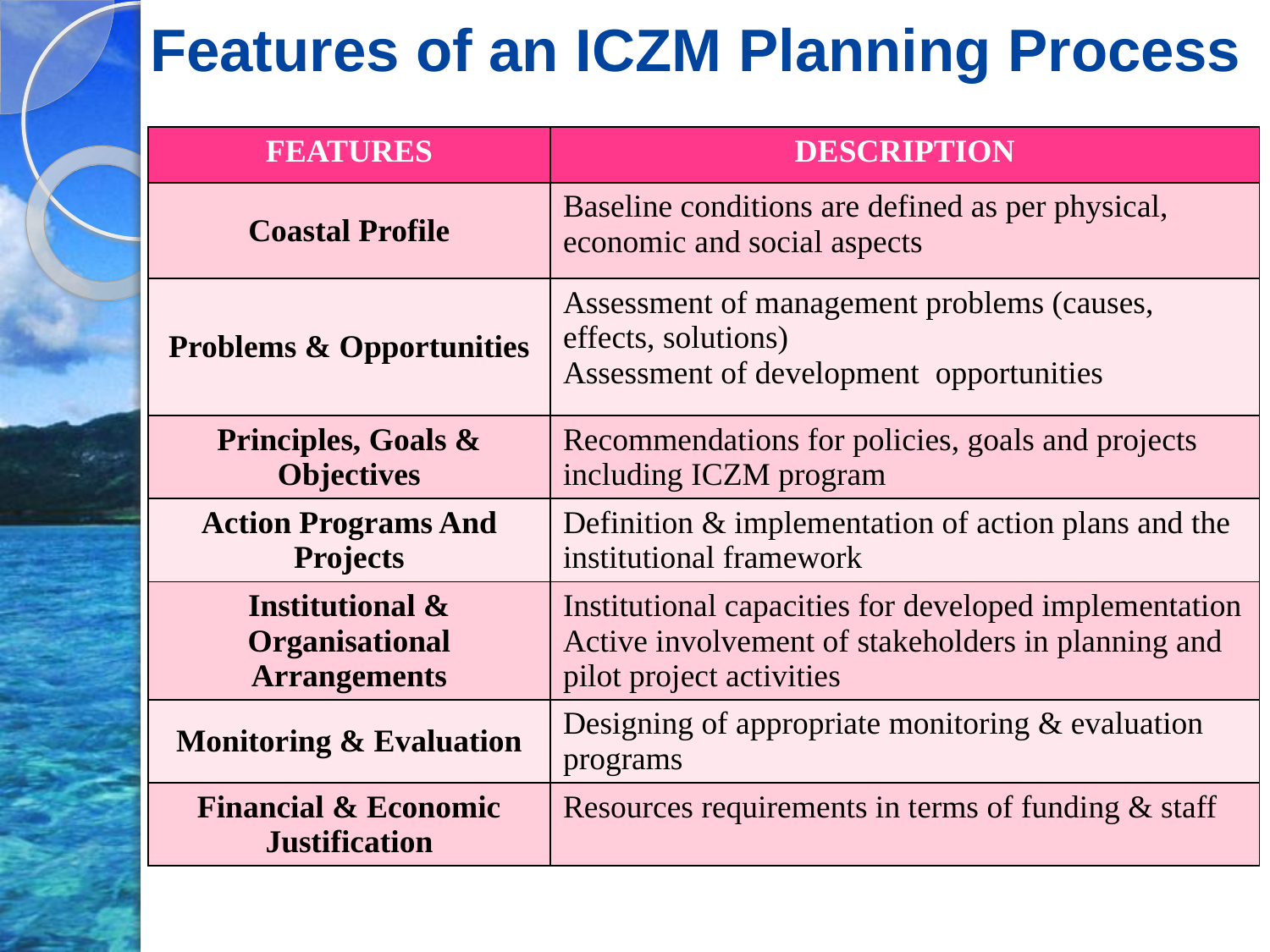

# Features of an ICZM Planning Process
| FEATURES | DESCRIPTION |
| --- | --- |
| Coastal Profile | Baseline conditions are defined as per physical, economic and social aspects |
| Problems & Opportunities | Assessment of management problems (causes, effects, solutions) Assessment of development opportunities |
| Principles, Goals & Objectives | Recommendations for policies, goals and projects including ICZM program |
| Action Programs And Projects | Definition & implementation of action plans and the institutional framework |
| Institutional & Organisational Arrangements | Institutional capacities for developed implementation Active involvement of stakeholders in planning and pilot project activities |
| Monitoring & Evaluation | Designing of appropriate monitoring & evaluation programs |
| Financial & Economic Justification | Resources requirements in terms of funding & staff |